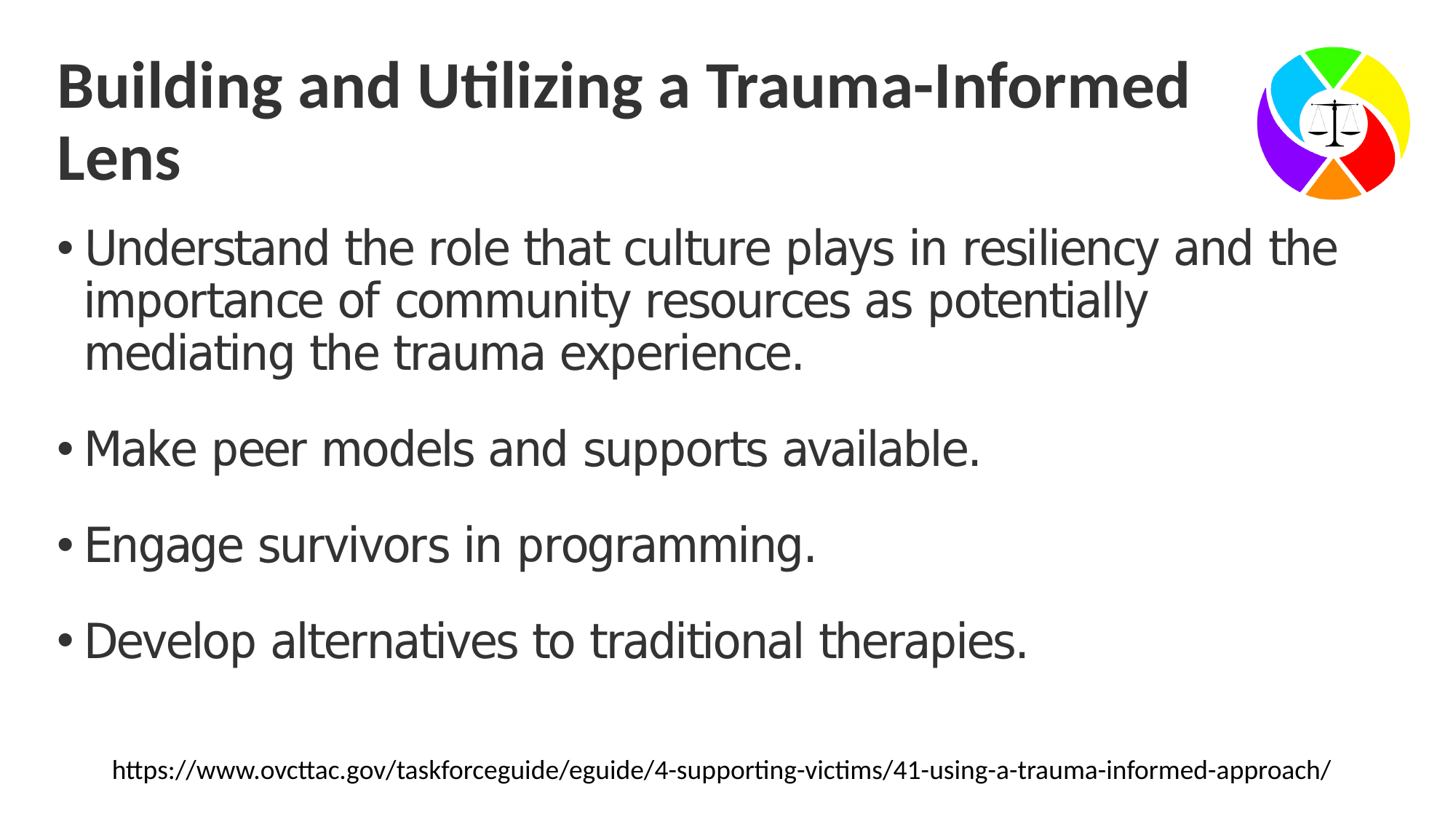

# Building and Utilizing a Trauma-Informed Lens
Understand the role that culture plays in resiliency and the importance of community resources as potentially mediating the trauma experience.

Make peer models and supports available.

Engage survivors in programming.

Develop alternatives to traditional therapies.

https://www.ovcttac.gov/taskforceguide/eguide/4-supporting-victims/41-using-a-trauma-informed-approach/